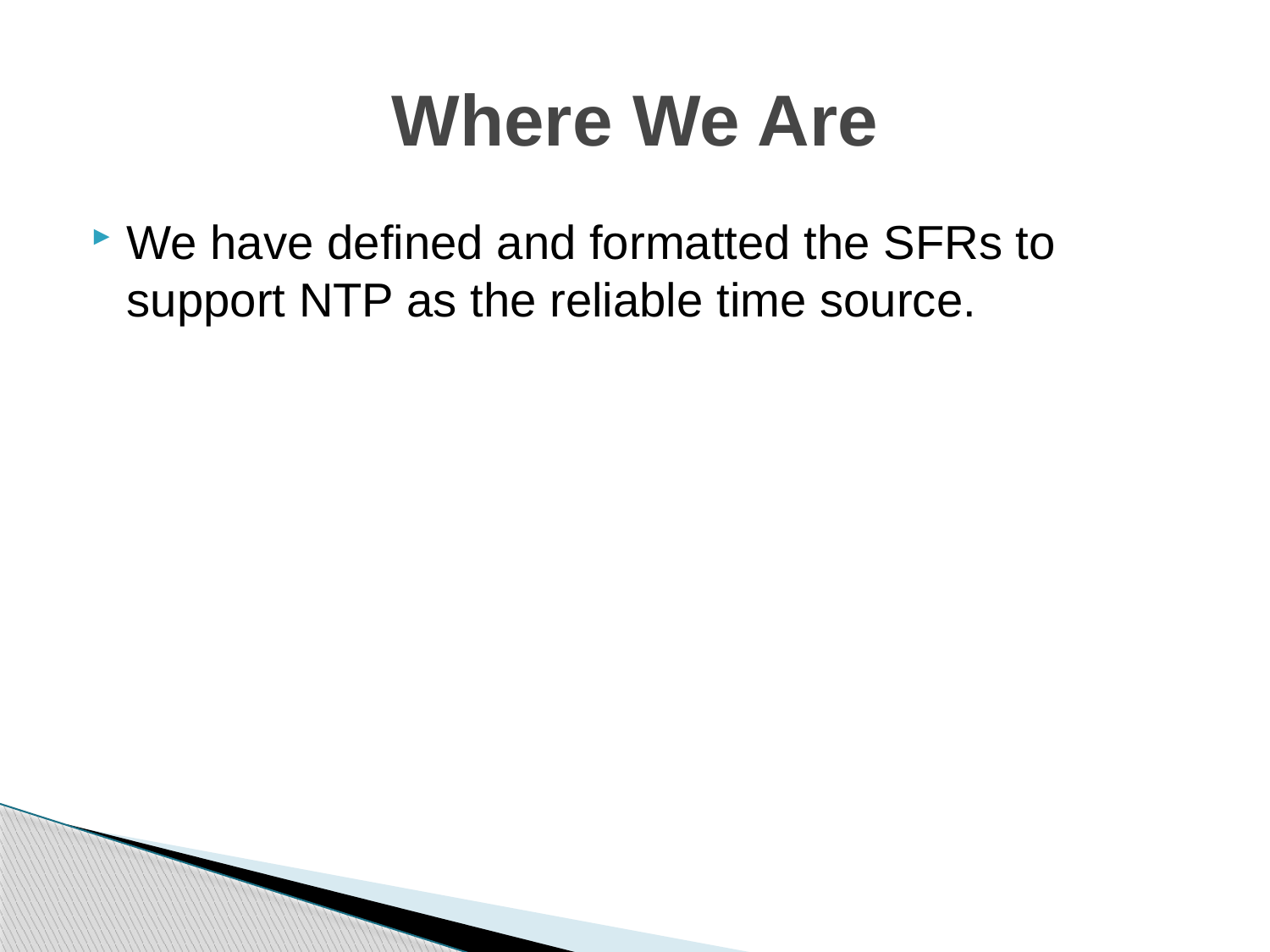

# Where We Are
We have defined and formatted the SFRs to support NTP as the reliable time source.